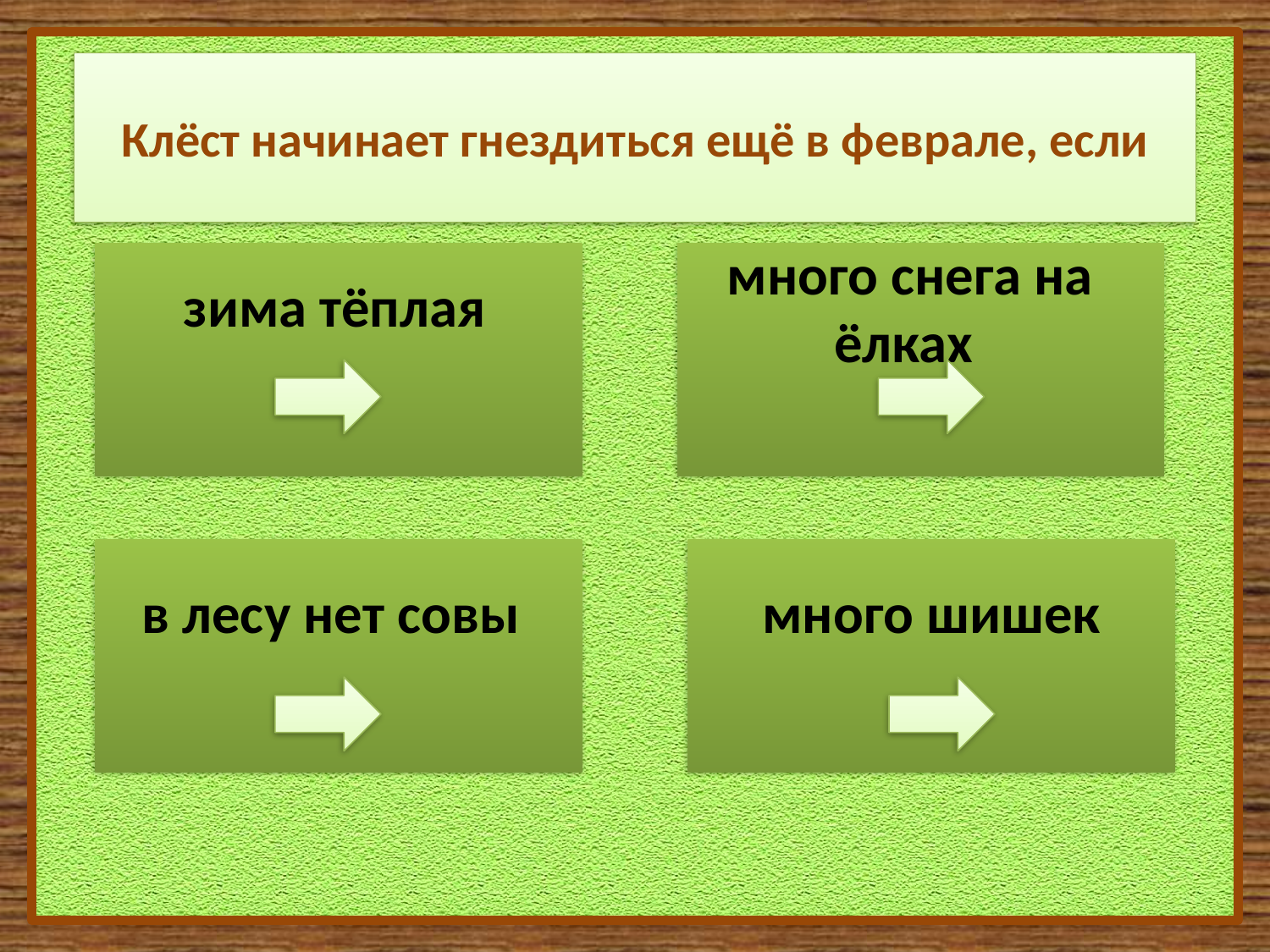

Клёст начинает гнездиться ещё в феврале, если
много снега на ёлках

зима тёплая

в лесу нет совы
много шишек